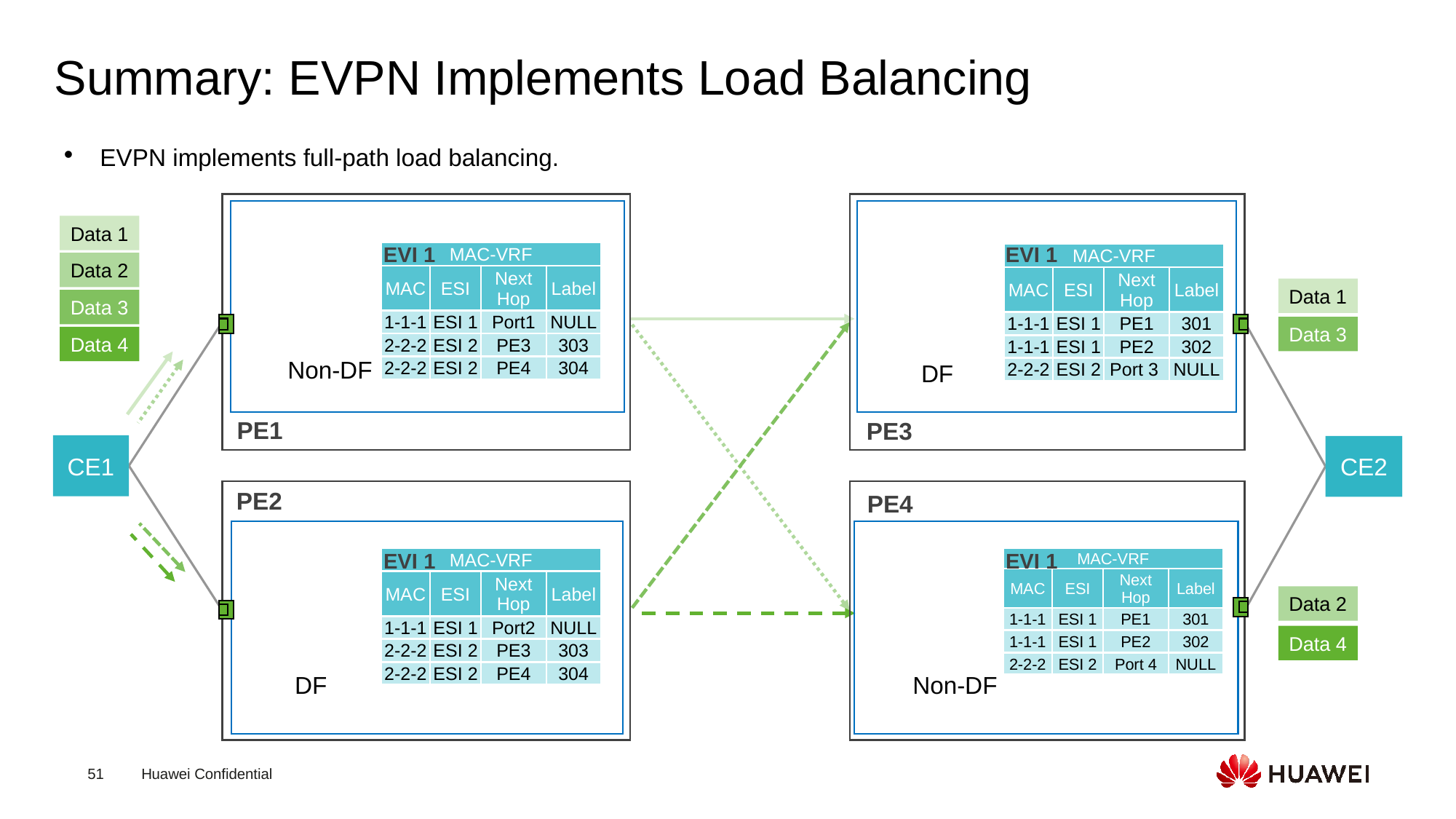

# Summary: EVPN Implements Load Balancing
EVPN implements full-path load balancing.

Data 1
EVI 1
EVI 1
| MAC-VRF |  |  |  |
| --- | --- | --- | --- |
| MAC | ESI | Next Hop | Label |
| 1-1-1 | ESI 1 | Port1 | NULL |
| 2-2-2 | ESI 2 | PE3 | 303 |
| 2-2-2 | ESI 2 | PE4 | 304 |
| MAC-VRF |  |  |  |
| --- | --- | --- | --- |
| MAC | ESI | Next Hop | Label |
| 1-1-1 | ESI 1 | PE1 | 301 |
| 1-1-1 | ESI 1 | PE2 | 302 |
| 2-2-2 | ESI 2 | Port 3 | NULL |
Data 2
Data 1
Data 3

Data 3
Data 4
Non-DF
DF
PE1
PE3
CE1
CE2
PE2

PE4

EVI 1
EVI 1
| MAC-VRF |  |  |  |
| --- | --- | --- | --- |
| MAC | ESI | Next Hop | Label |
| 1-1-1 | ESI 1 | Port2 | NULL |
| 2-2-2 | ESI 2 | PE3 | 303 |
| 2-2-2 | ESI 2 | PE4 | 304 |
| MAC-VRF |  |  |  |
| --- | --- | --- | --- |
| MAC | ESI | Next Hop | Label |
| 1-1-1 | ESI 1 | PE1 | 301 |
| 1-1-1 | ESI 1 | PE2 | 302 |
| 2-2-2 | ESI 2 | Port 4 | NULL |
Data 2

Data 4
DF
Non-DF